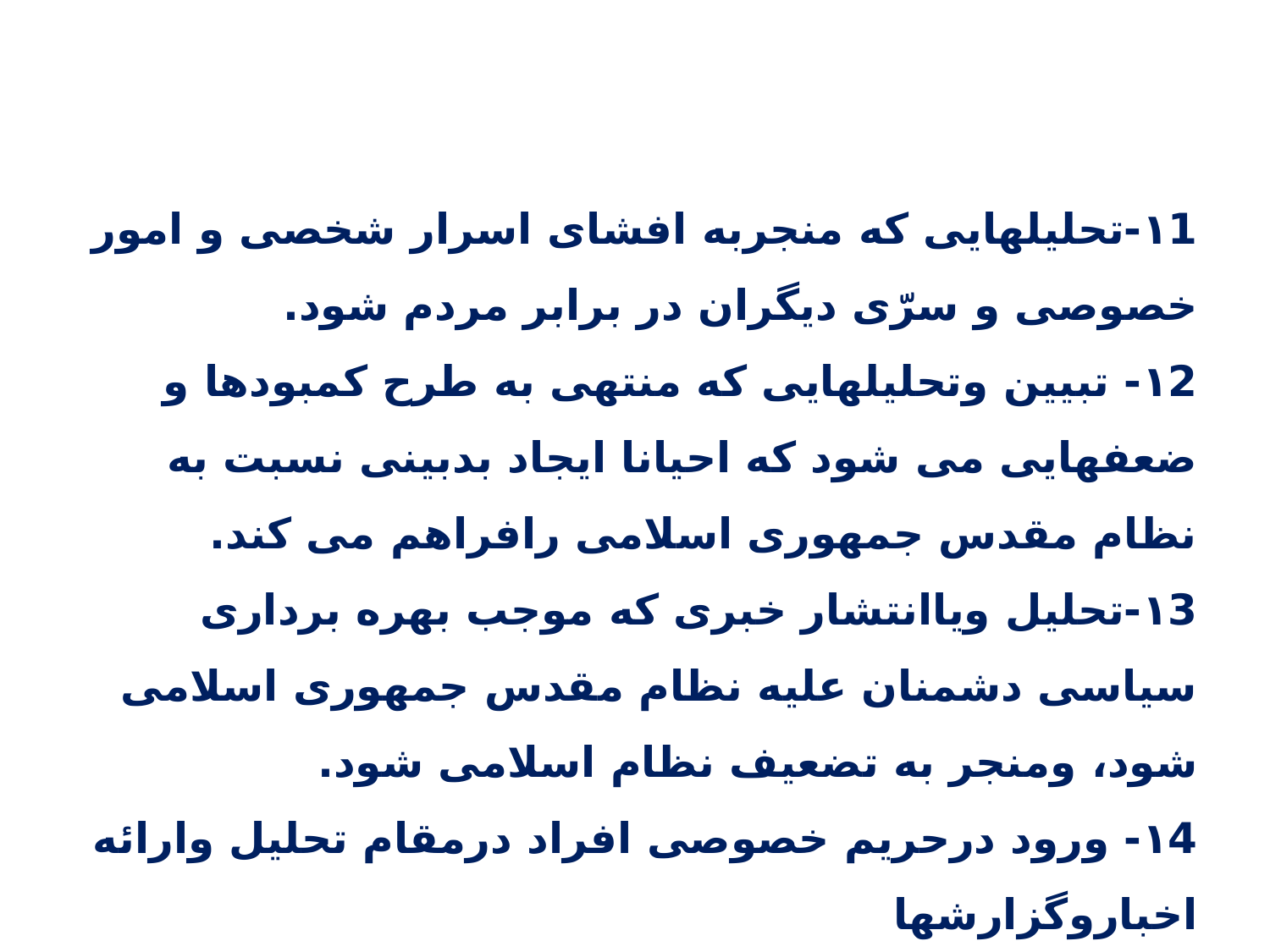

۱1-تحلیلهایی که منجربه افشای اسرار شخصی و امور خصوصی و سرّی دیگران در برابر مردم شود.
۱2- تبیین وتحلیلهایی که منتهی به طرح کمبودها و ضعفهایی می شود که احیانا ایجاد بدبینی نسبت به نظام مقدس جمهوری اسلامی رافراهم می کند.
۱3-تحلیل ویاانتشار خبری که موجب بهره برداری سیاسی دشمنان علیه نظام مقدس جمهوری اسلامی شود،‌ ومنجر به تضعیف نظام اسلامی شود.
۱4- ورود درحریم خصوصی افراد درمقام تحلیل وارائه اخباروگزارشها
 ۱5-بیان مطالبی که  صحتش محرزنشده است ویابامواضع نظام ورهبری نظام تضادوتعارض داردویا موجب بدبینی درجامعه ویادیگرمفاسد شود .